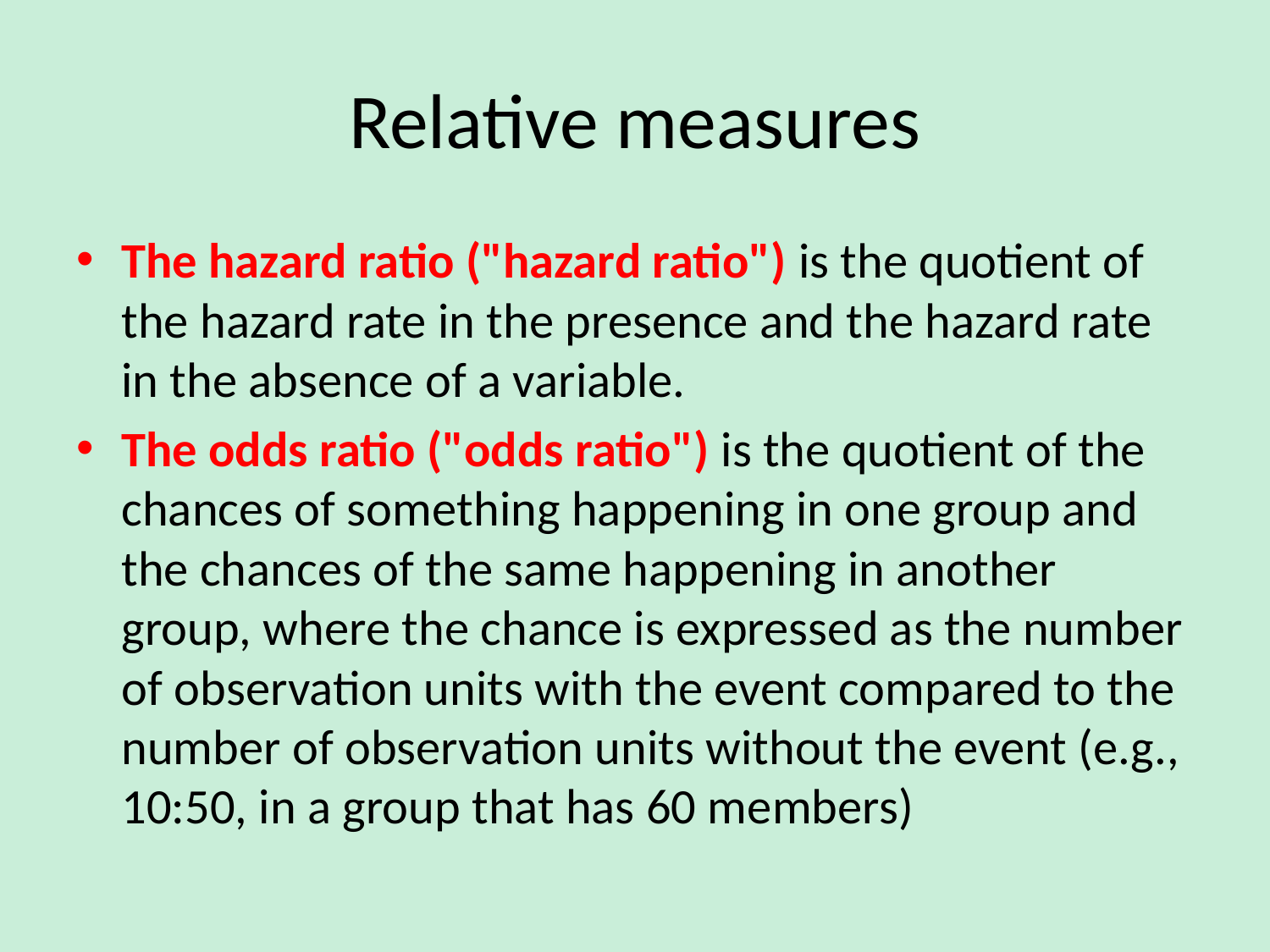

# Relative measures
The hazard ratio ("hazard ratio") is the quotient of the hazard rate in the presence and the hazard rate in the absence of a variable.
The odds ratio ("odds ratio") is the quotient of the chances of something happening in one group and the chances of the same happening in another group, where the chance is expressed as the number of observation units with the event compared to the number of observation units without the event (e.g., 10:50, in a group that has 60 members)